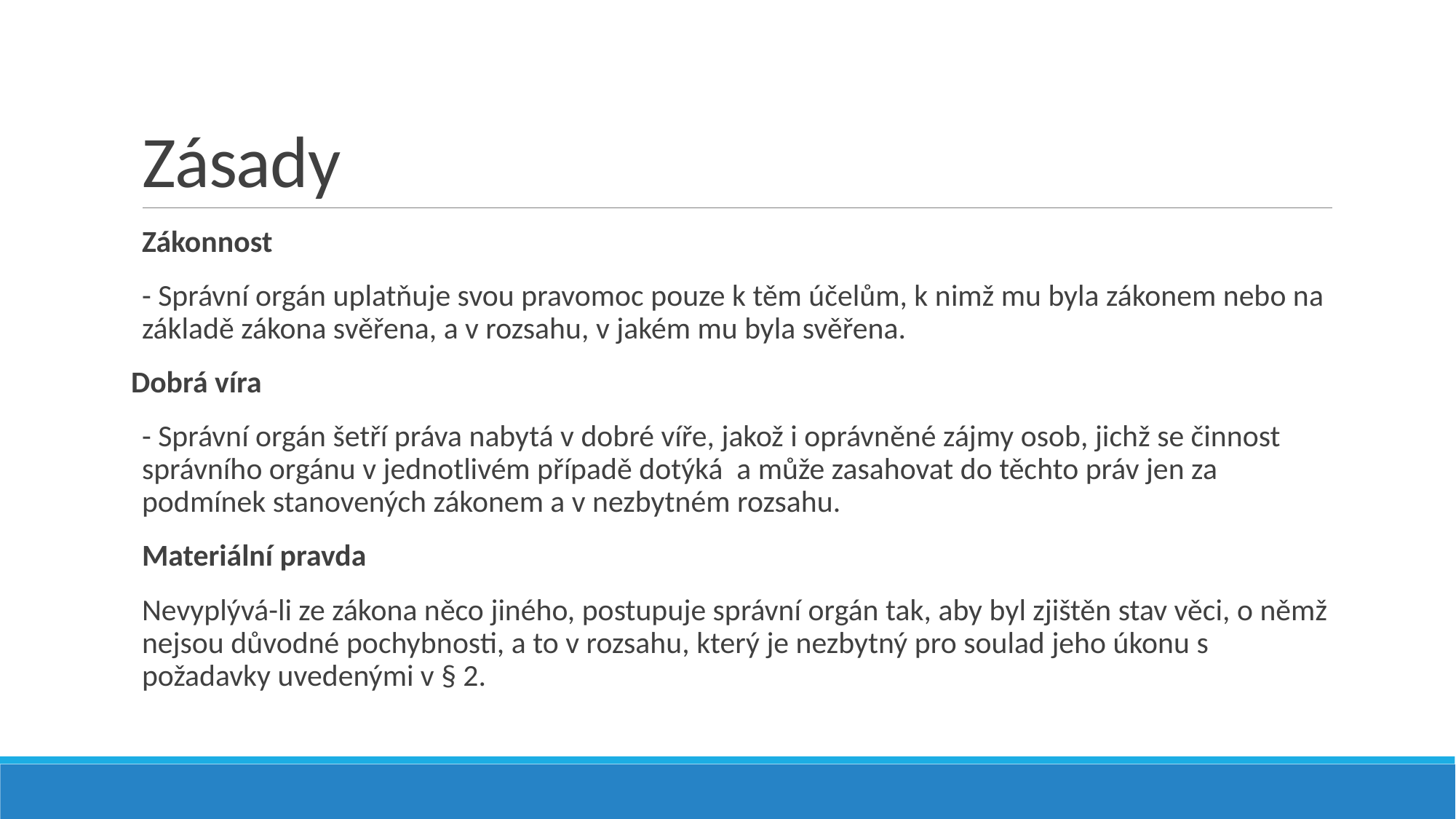

# Zásady
Zákonnost
- Správní orgán uplatňuje svou pravomoc pouze k těm účelům, k nimž mu byla zákonem nebo na základě zákona svěřena, a v rozsahu, v jakém mu byla svěřena.
Dobrá víra
- Správní orgán šetří práva nabytá v dobré víře, jakož i oprávněné zájmy osob, jichž se činnost správního orgánu v jednotlivém případě dotýká  a může zasahovat do těchto práv jen za podmínek stanovených zákonem a v nezbytném rozsahu.
Materiální pravda
Nevyplývá-li ze zákona něco jiného, postupuje správní orgán tak, aby byl zjištěn stav věci, o němž nejsou důvodné pochybnosti, a to v rozsahu, který je nezbytný pro soulad jeho úkonu s požadavky uvedenými v § 2.